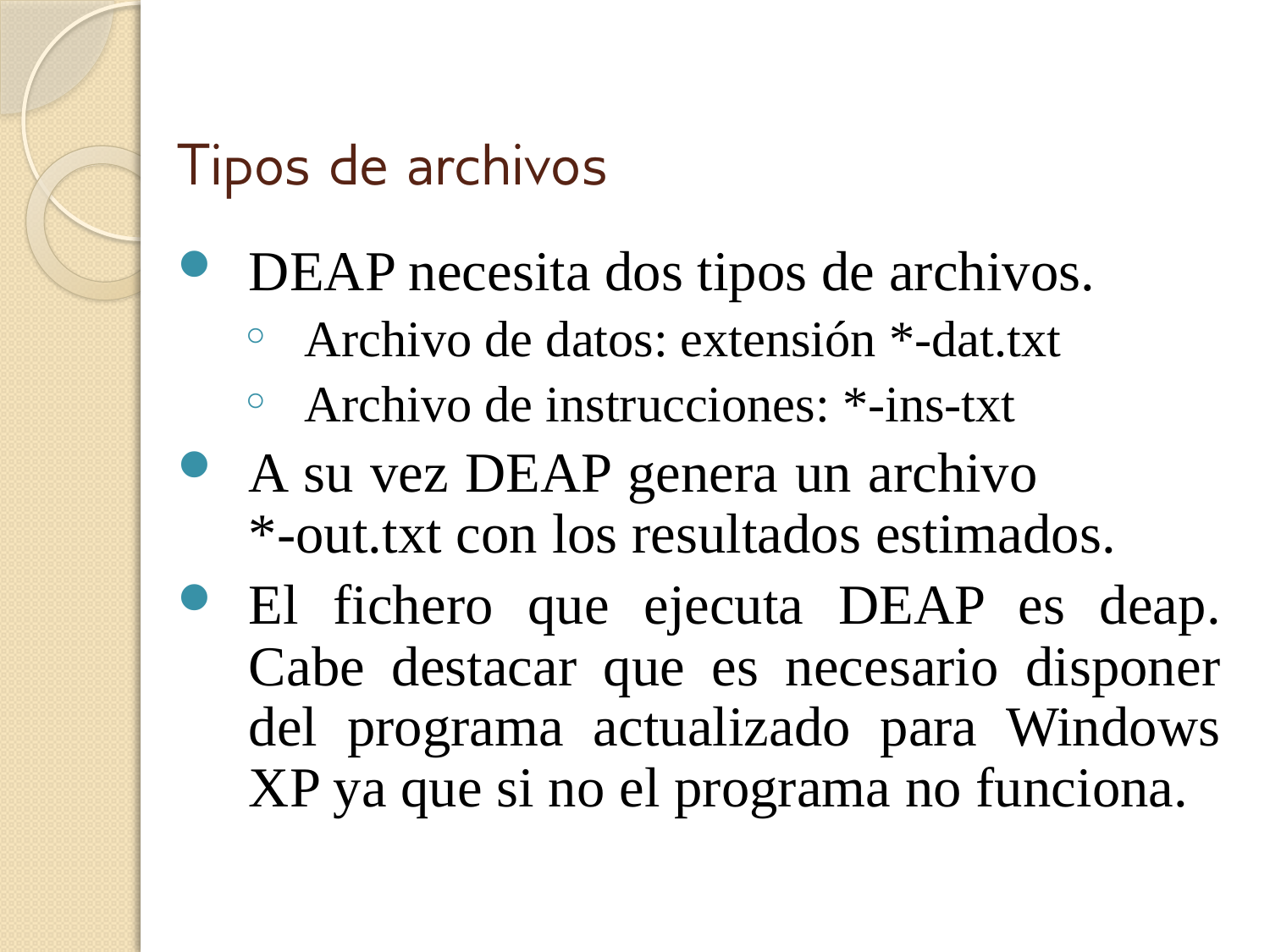

# Tipos de archivos
DEAP necesita dos tipos de archivos.
Archivo de datos: extensión *-dat.txt
Archivo de instrucciones: *-ins-txt
A su vez DEAP genera un archivo            *-out.txt con los resultados estimados.
El fichero que ejecuta DEAP es deap. Cabe destacar que es necesario disponer del programa actualizado para Windows XP ya que si no el programa no funciona.